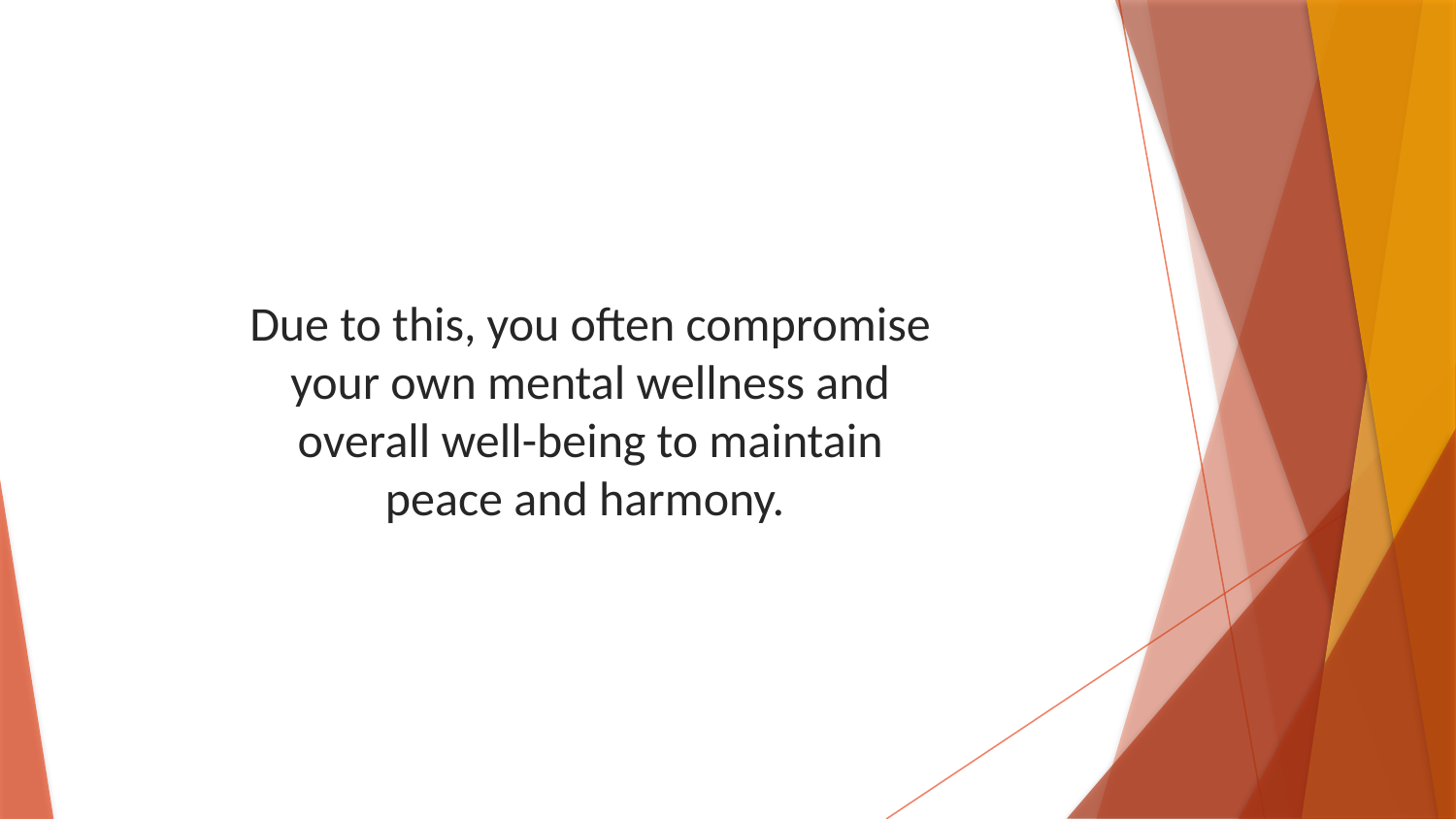

Due to this, you often compromise your own mental wellness and overall well-being to maintain peace and harmony.